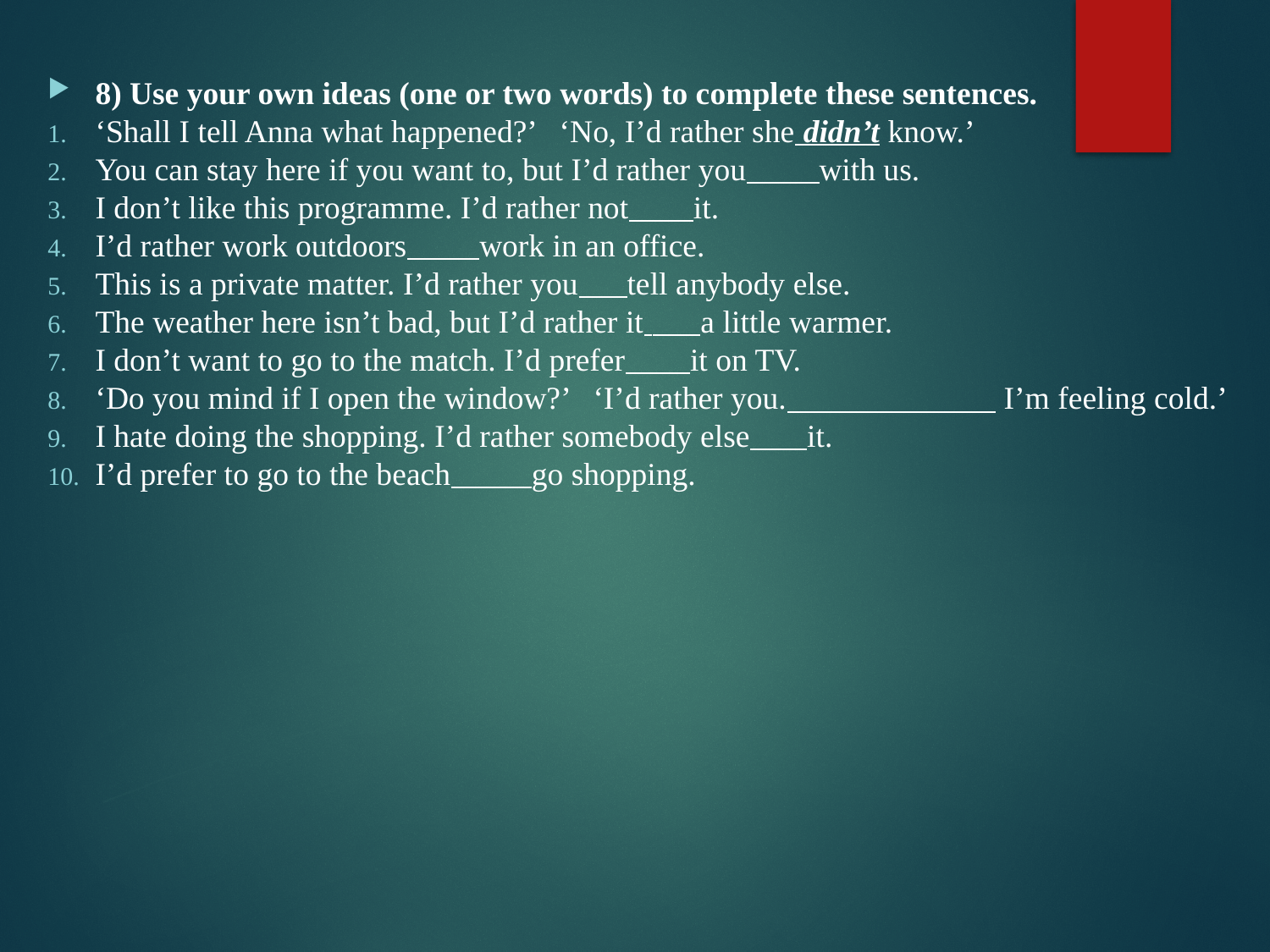

8) Use your own ideas (one or two words) to complete these sentences.
‘Shall I tell Anna what happened?’   ‘No, I’d rather she didn’t know.’
You can stay here if you want to, but I’d rather you         with us.
I don’t like this programme. I’d rather not        it.
I’d rather work outdoors         work in an office.
This is a private matter. I’d rather you      tell anybody else.
The weather here isn’t bad, but I’d rather it       a little warmer.
I don’t want to go to the match. I’d prefer        it on TV.
‘Do you mind if I open the window?’   ‘I’d rather you.                              I’m feeling cold.’
I hate doing the shopping. I’d rather somebody else       it.
I’d prefer to go to the beach          go shopping.